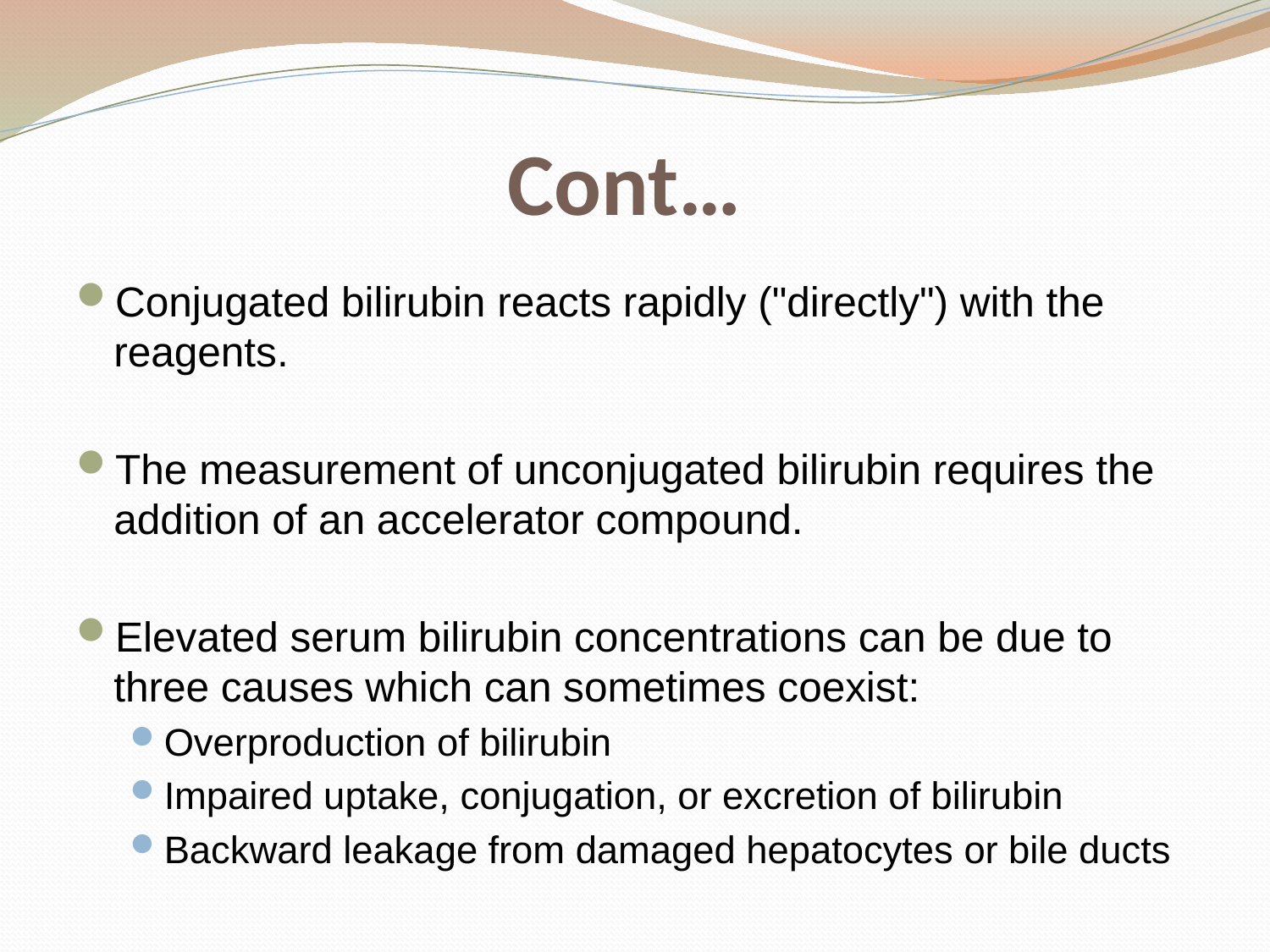

# Cont…
Conjugated bilirubin reacts rapidly ("directly") with the reagents.

The measurement of unconjugated bilirubin requires the addition of an accelerator compound.

Elevated serum bilirubin concentrations can be due to three causes which can sometimes coexist:
Overproduction of bilirubin
Impaired uptake, conjugation, or excretion of bilirubin
Backward leakage from damaged hepatocytes or bile ducts